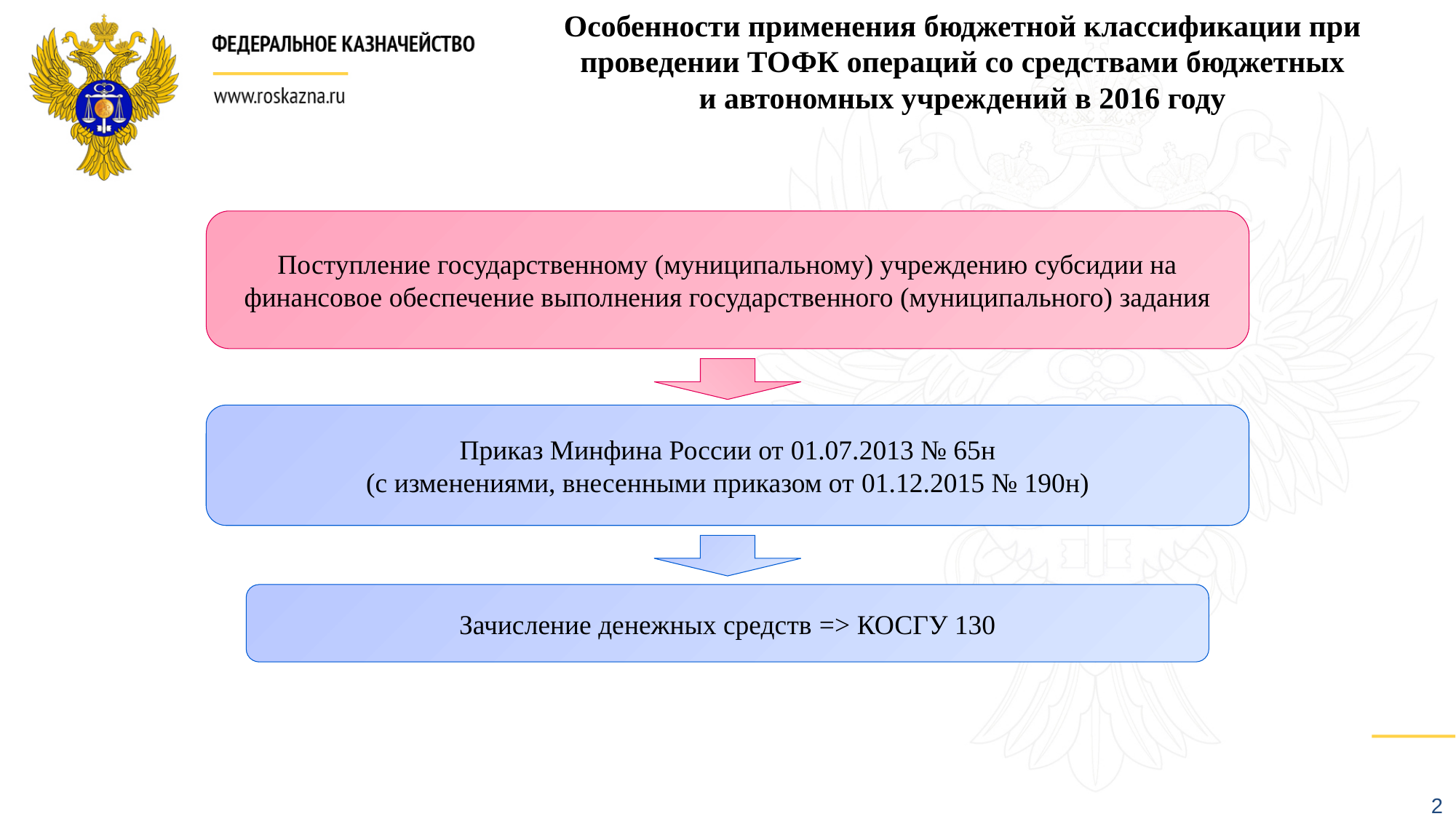

Особенности применения бюджетной классификации при
проведении ТОФК операций со средствами бюджетных
и автономных учреждений в 2016 году
Поступление государственному (муниципальному) учреждению субсидии на финансовое обеспечение выполнения государственного (муниципального) задания

Приказ Минфина России от 01.07.2013 № 65н
(с изменениями, внесенными приказом от 01.12.2015 № 190н)

Зачисление денежных средств => КОСГУ 130
2